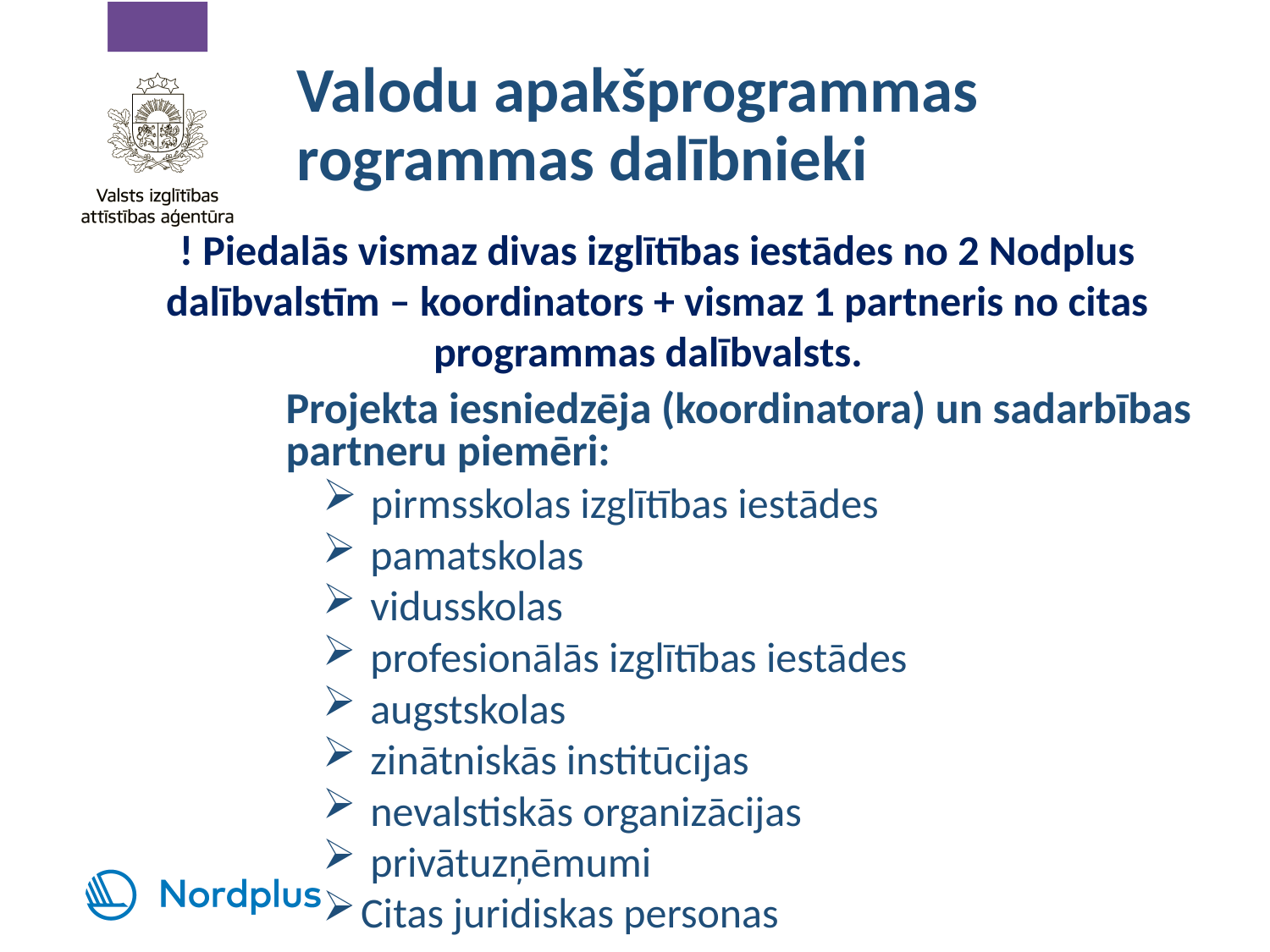

# Valodu apakšprogrammas rogrammas dalībnieki

! Piedalās vismaz divas izglītības iestādes no 2 Nodplus dalībvalstīm – koordinators + vismaz 1 partneris no citas programmas dalībvalsts.

Projekta iesniedzēja (koordinatora) un sadarbības partneru piemēri:
 pirmsskolas izglītības iestādes
 pamatskolas
 vidusskolas
 profesionālās izglītības iestādes
 augstskolas
 zinātniskās institūcijas
 nevalstiskās organizācijas
 privātuzņēmumi
Citas juridiskas personas